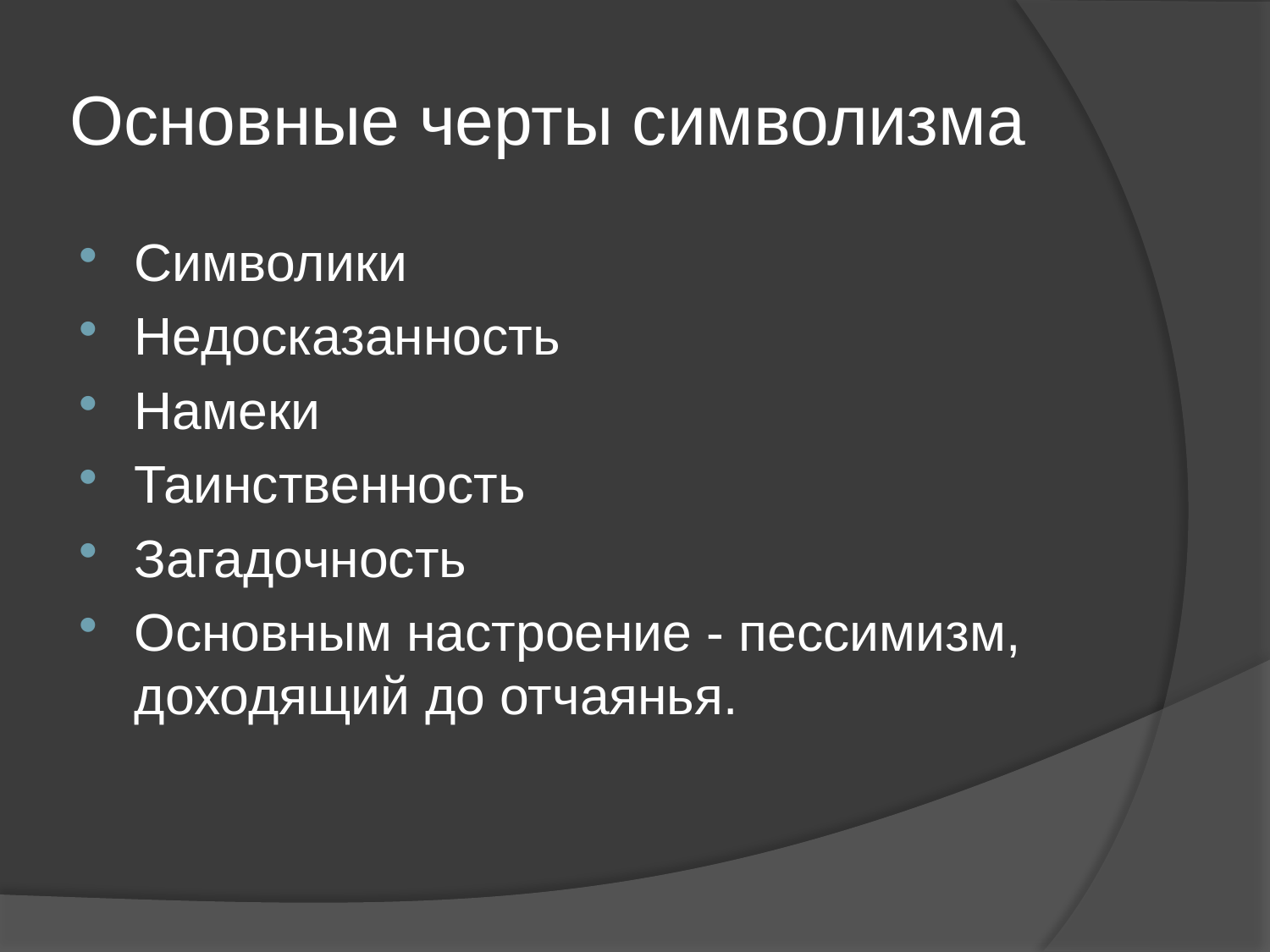

# Основные черты символизма
Символики
Недосказанность
Намеки
Таинственность
Загадочность
Основным настроение - пессимизм, доходящий до отчаянья.